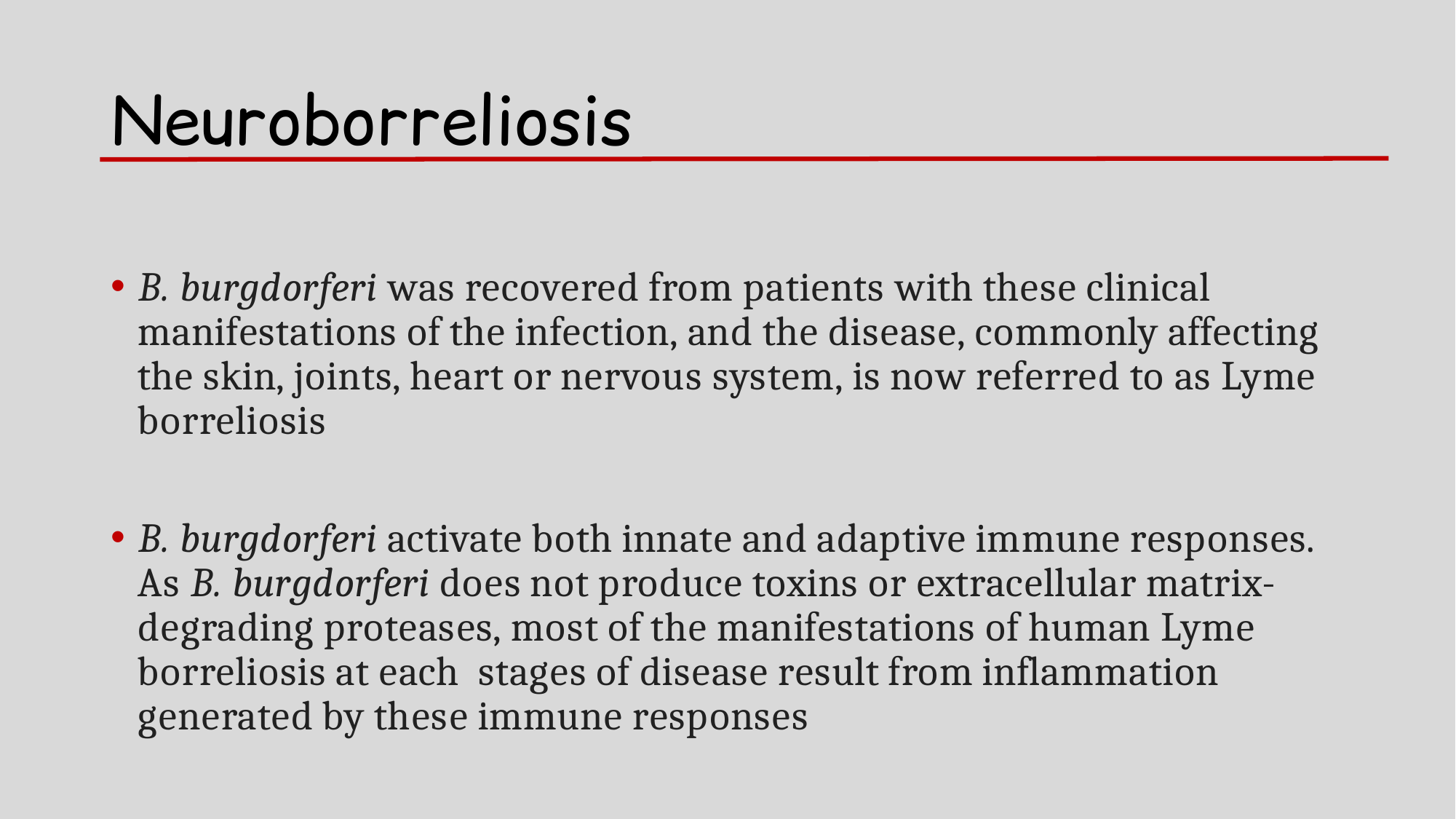

# Neuroborreliosis
B. burgdorferi was recovered from patients with these clinical manifestations of the infection, and the disease, commonly affecting the skin, joints, heart or nervous system, is now referred to as Lyme borreliosis

B. burgdorferi activate both innate and adaptive immune responses. As B. burgdorferi does not produce toxins or extracellular matrix-degrading proteases, most of the manifestations of human Lyme borreliosis at each  stages of disease result from inflammation generated by these immune responses